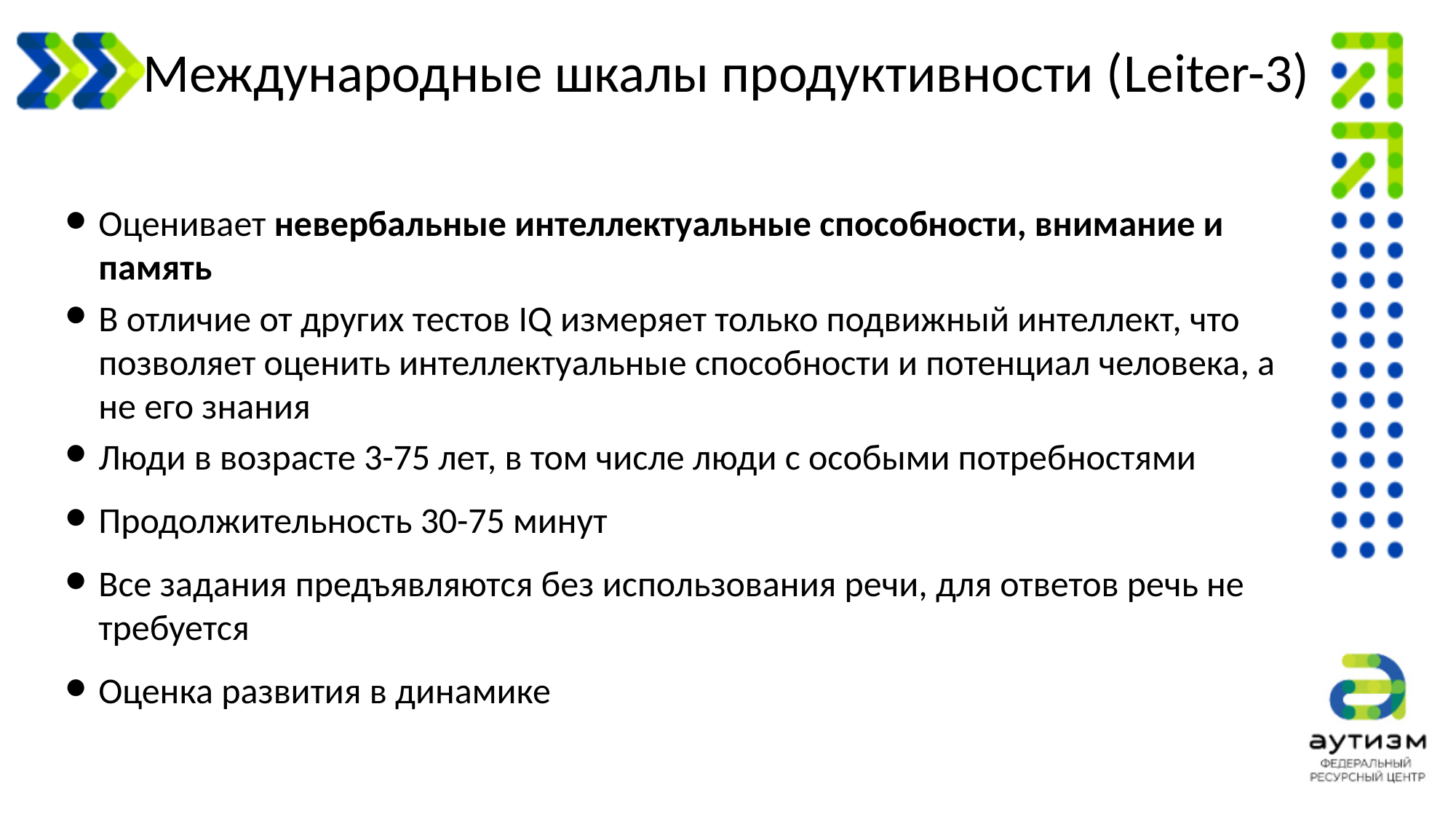

Международные шкалы продуктивности (Leiter-3)
Оценивает невербальные интеллектуальные способности, внимание и память
В отличие от других тестов IQ измеряет только подвижный интеллект, что позволяет оценить интеллектуальные способности и потенциал человека, а не его знания
Люди в возрасте 3-75 лет, в том числе люди с особыми потребностями
Продолжительность 30-75 минут
Все задания предъявляются без использования речи, для ответов речь не требуется
Оценка развития в динамике